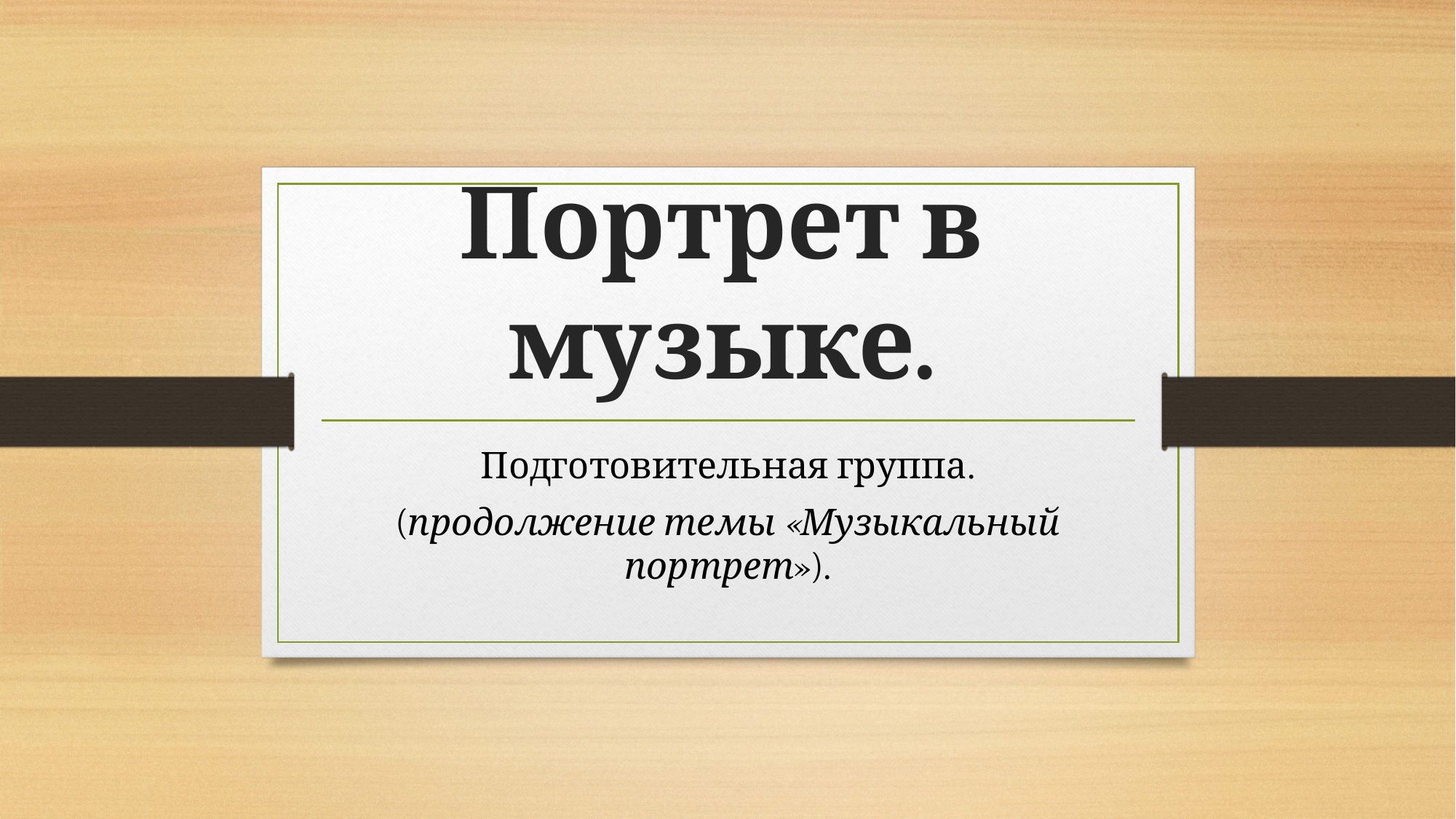

# Портрет в музыке.
Подготовительная группа.
(продолжение темы «Музыкальный портрет»).